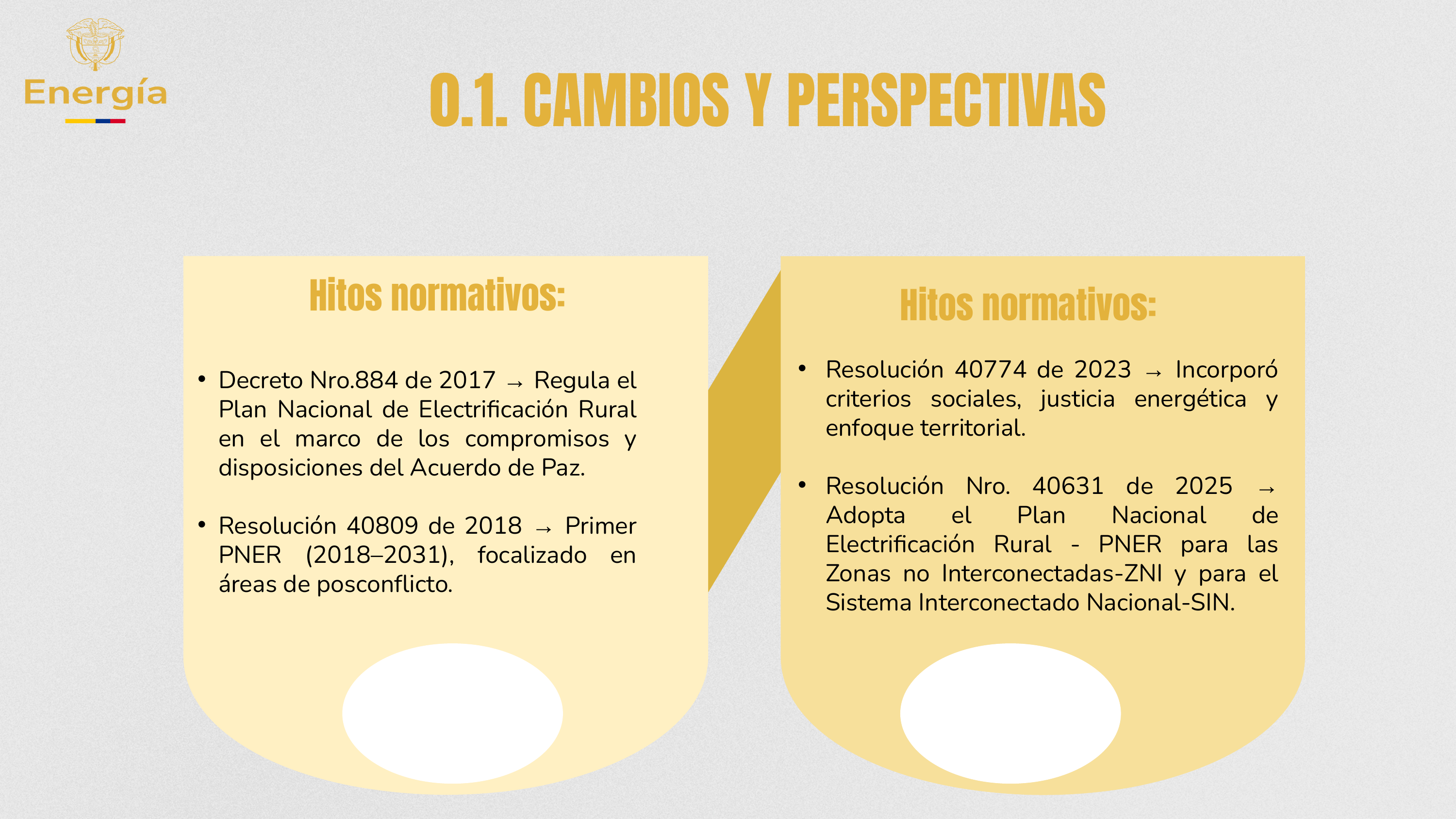

0.1. CAMBIOS Y PERSPECTIVAS

Hitos normativos:
Hitos normativos:
Resolución 40774 de 2023 → Incorporó criterios sociales, justicia energética y enfoque territorial.

Resolución Nro. 40631 de 2025 → Adopta el Plan Nacional de Electrificación Rural - PNER para las Zonas no Interconectadas-ZNI y para el Sistema Interconectado Nacional-SIN.

Decreto Nro.884 de 2017 → Regula el Plan Nacional de Electrificación Rural en el marco de los compromisos y disposiciones del Acuerdo de Paz.

Resolución 40809 de 2018 → Primer PNER (2018–2031), focalizado en áreas de posconflicto.